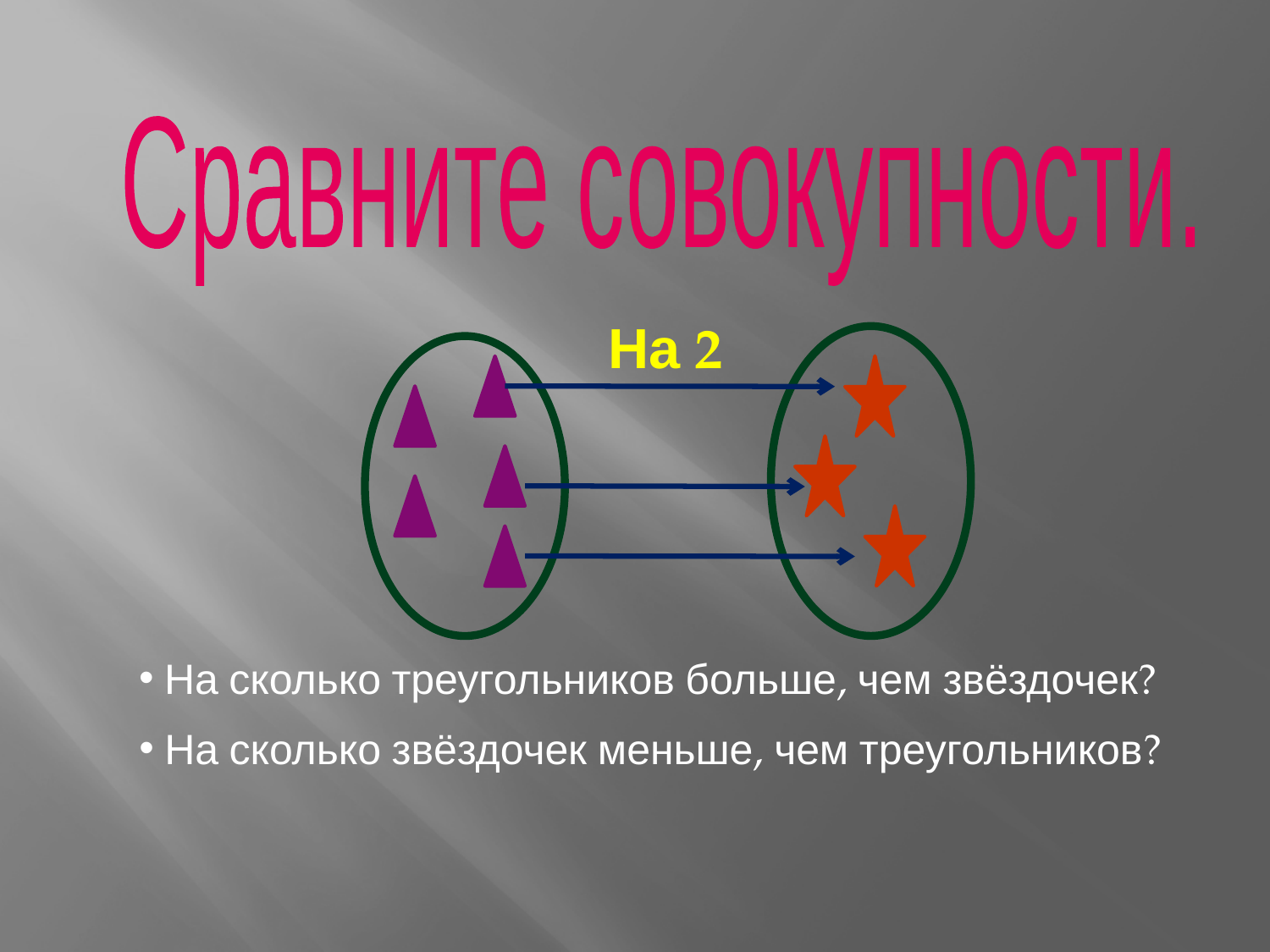

Сравните совокупности.
На 2

 На сколько треугольников больше, чем звёздочек?
 На сколько звёздочек меньше, чем треугольников?